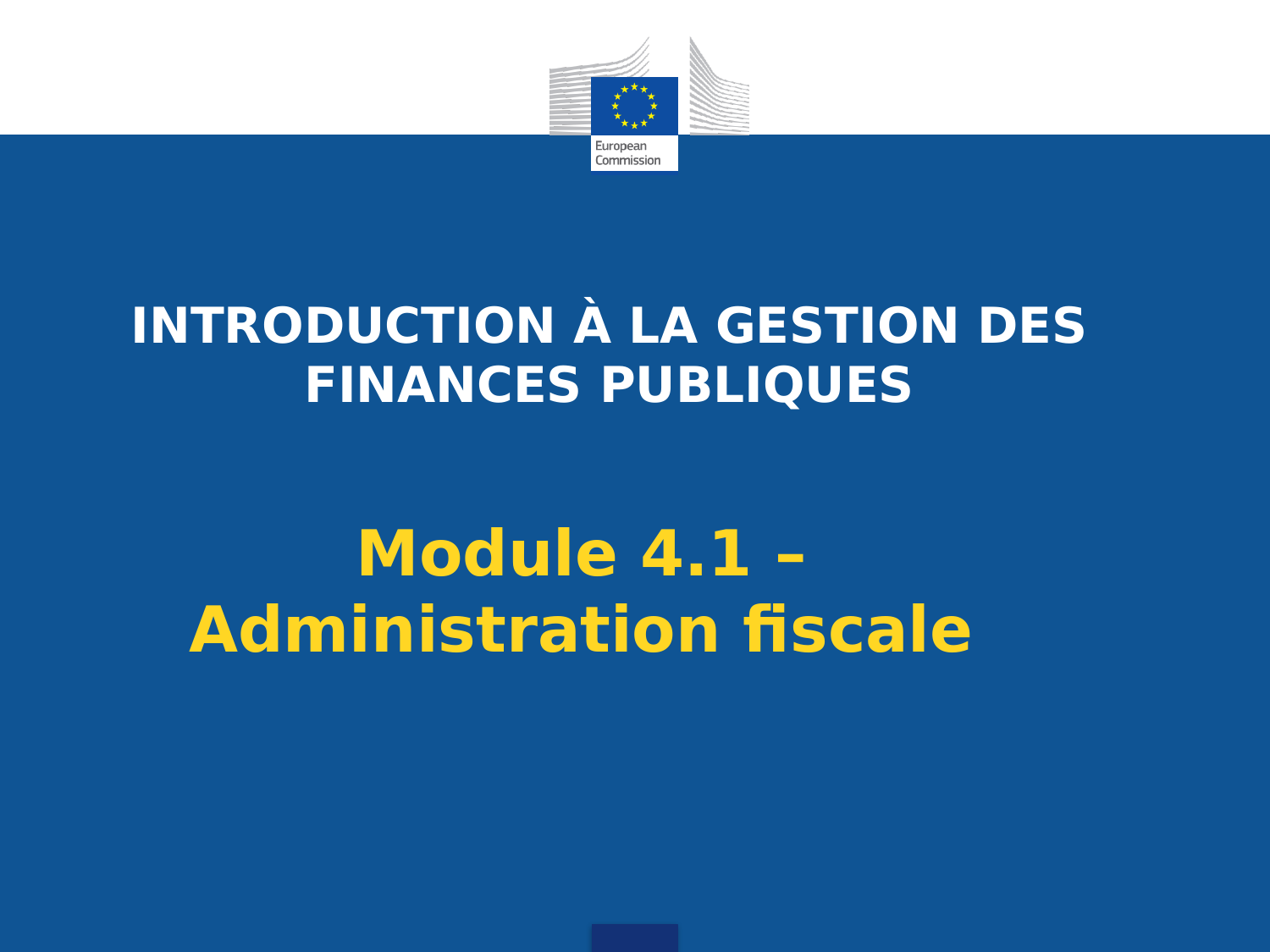

# INTRODUCTION À LA GESTION DES FINANCES PUBLIQUES
Module 4.1 –Administration fiscale